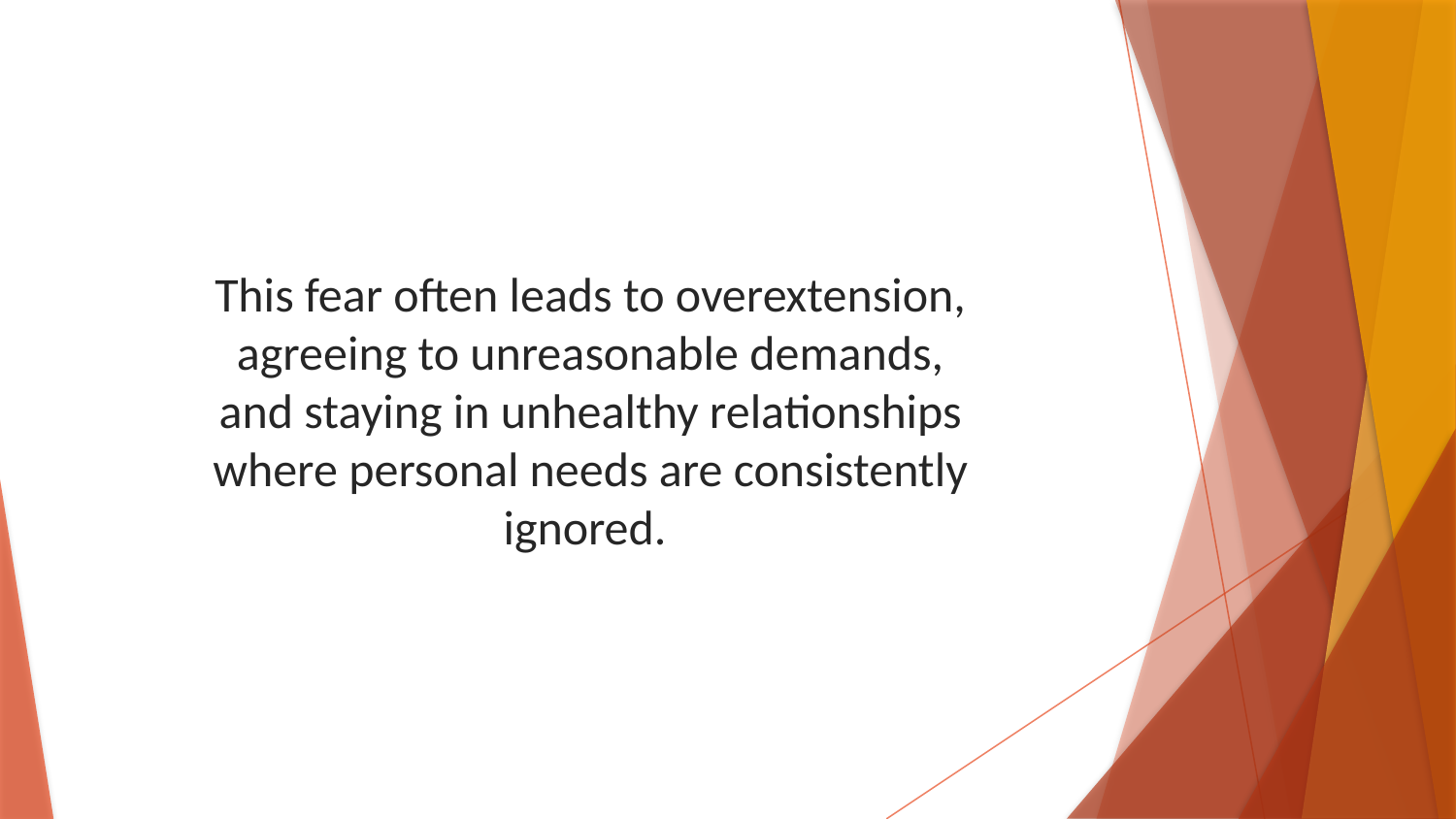

This fear often leads to overextension, agreeing to unreasonable demands, and staying in unhealthy relationships where personal needs are consistently ignored.